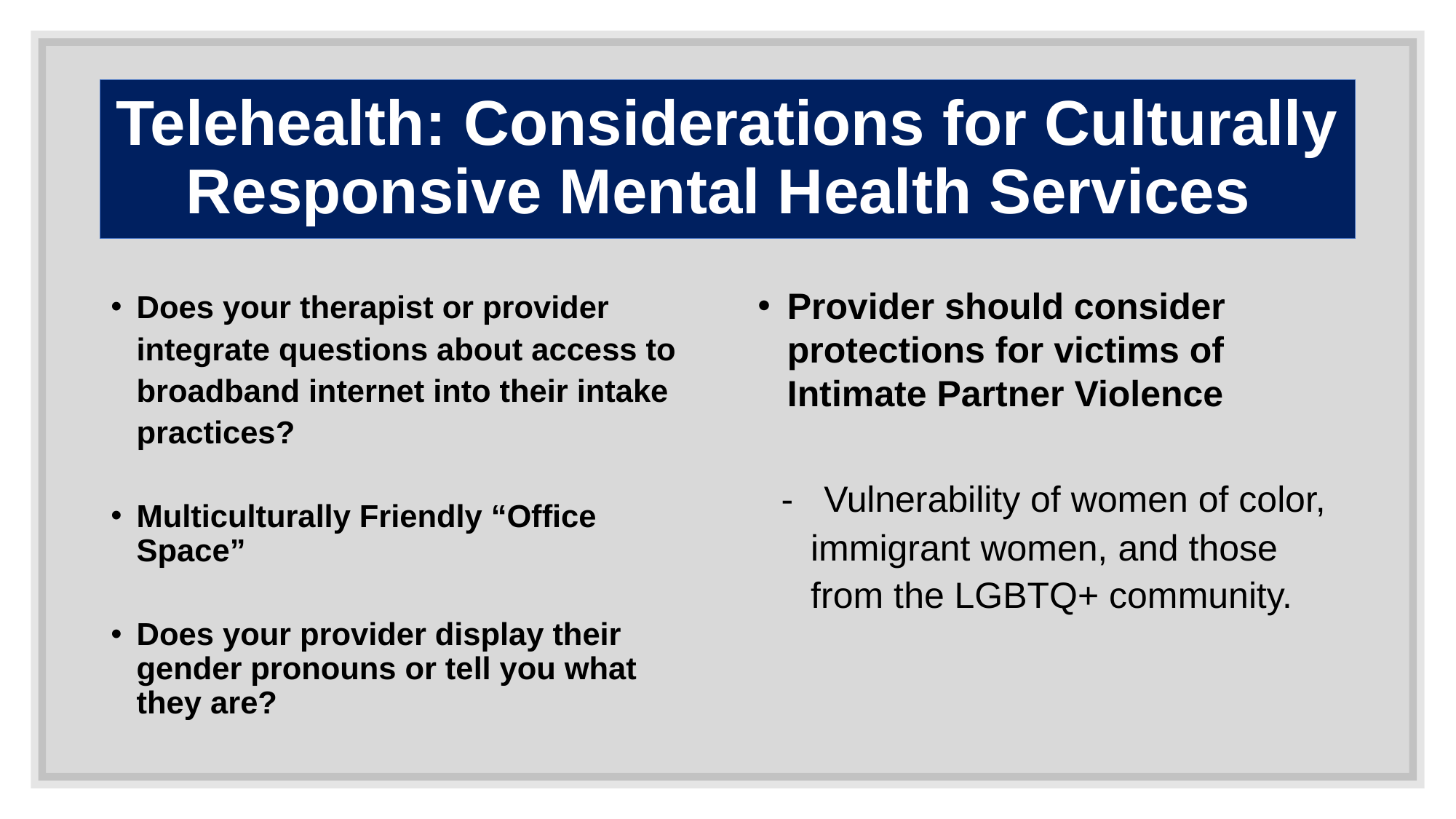

# Telehealth: Considerations for Culturally Responsive Mental Health Services
Does your therapist or provider  integrate questions about access to broadband internet into their intake practices?

Multiculturally Friendly “Office Space”

Does your provider display their gender pronouns or tell you what they are?

Provider should consider protections for victims of Intimate Partner Violence

-   Vulnerability of women of color, immigrant women, and those from the LGBTQ+ community.